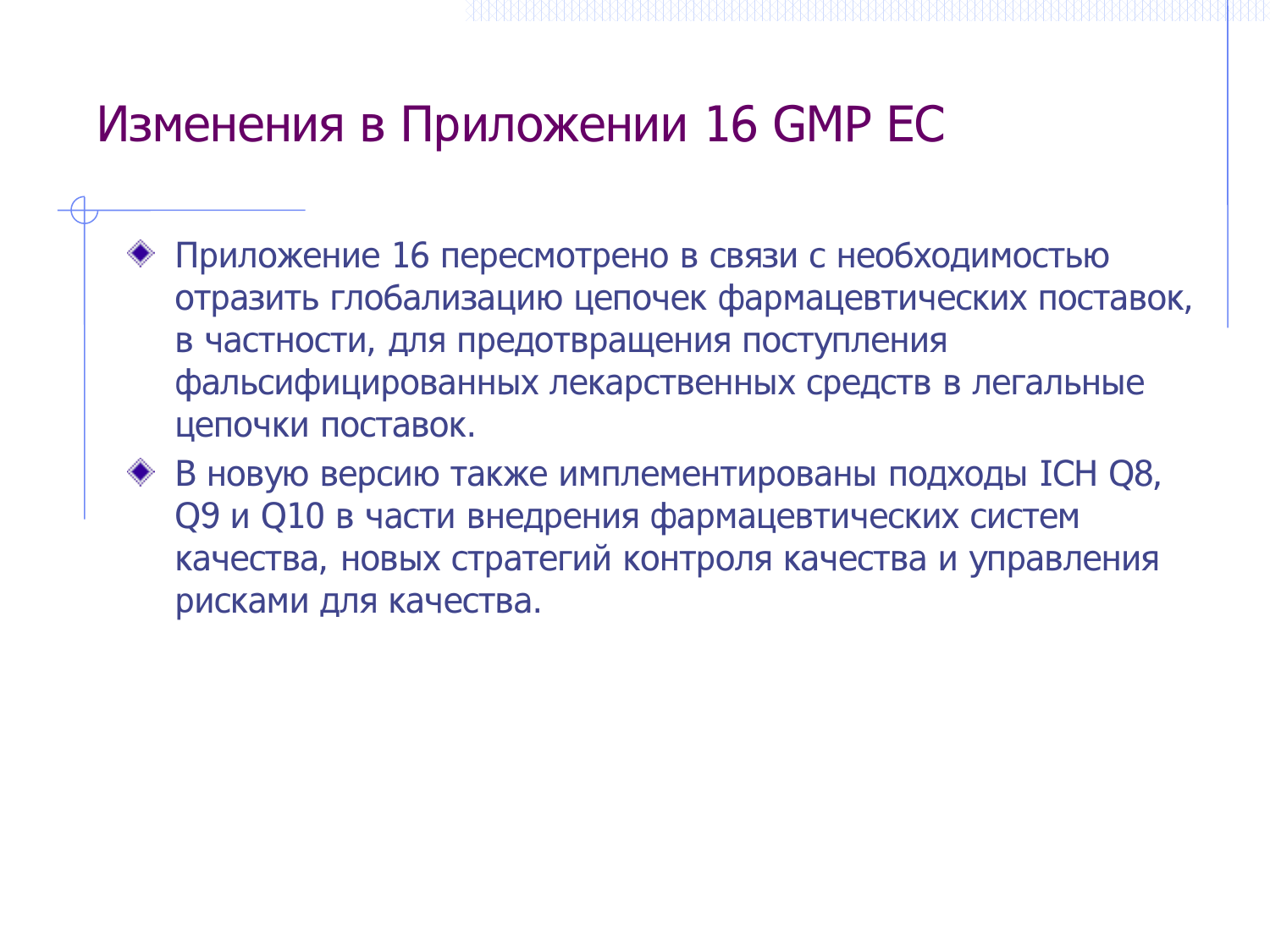

Изменения в Приложении 16 GMP EC
Приложение 16 пересмотрено в связи с необходимостью отразить глобализацию цепочек фармацевтических поставок, в частности, для предотвращения поступления фальсифицированных лекарственных средств в легальные цепочки поставок.
В новую версию также имплементированы подходы ICH Q8, Q9 и Q10 в части внедрения фармацевтических систем качества, новых стратегий контроля качества и управления рисками для качества.